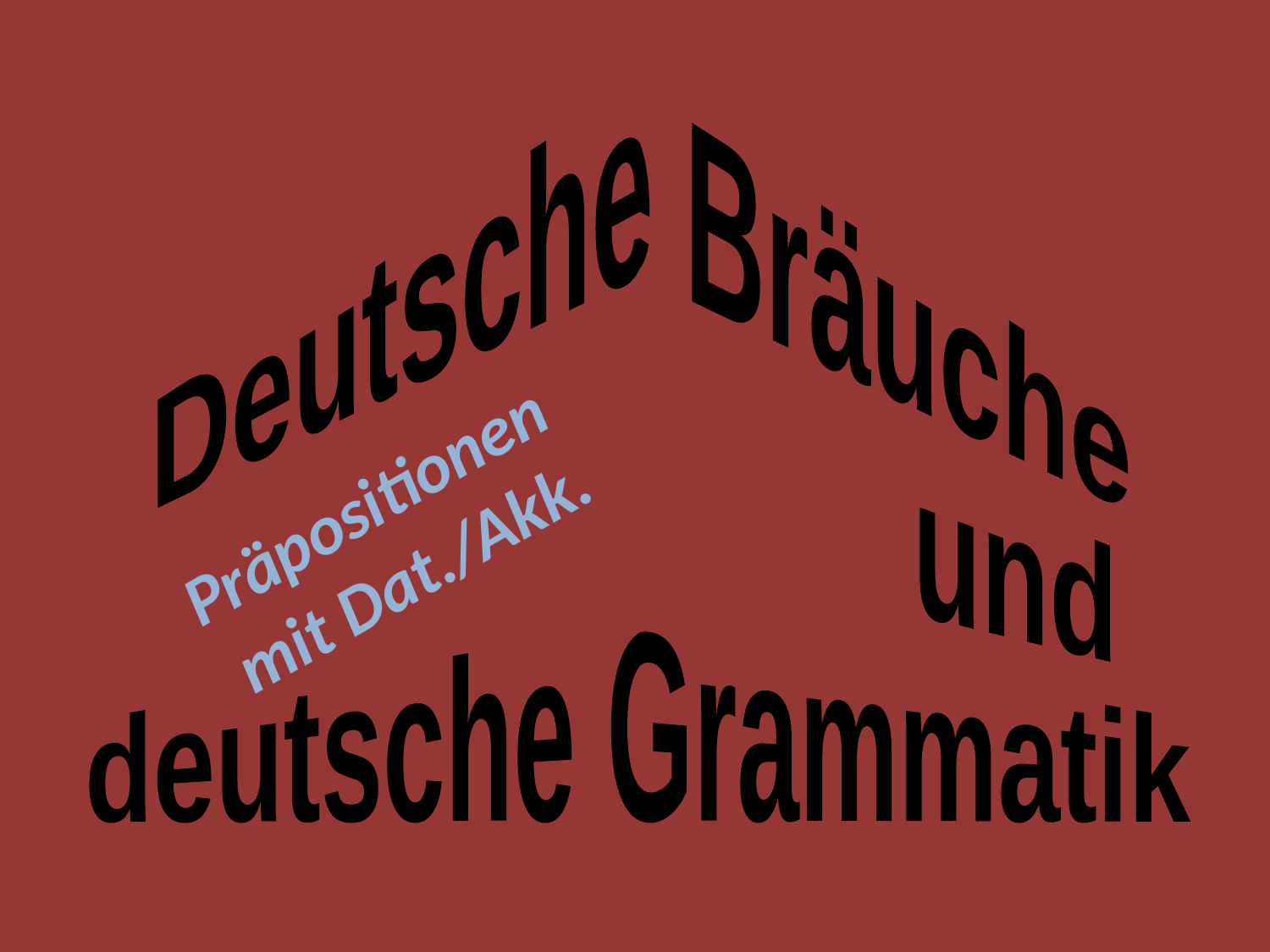

Deutsche Bräuche
            und
deutsche Grammatik
Präpositionen
mit Dat./Akk.